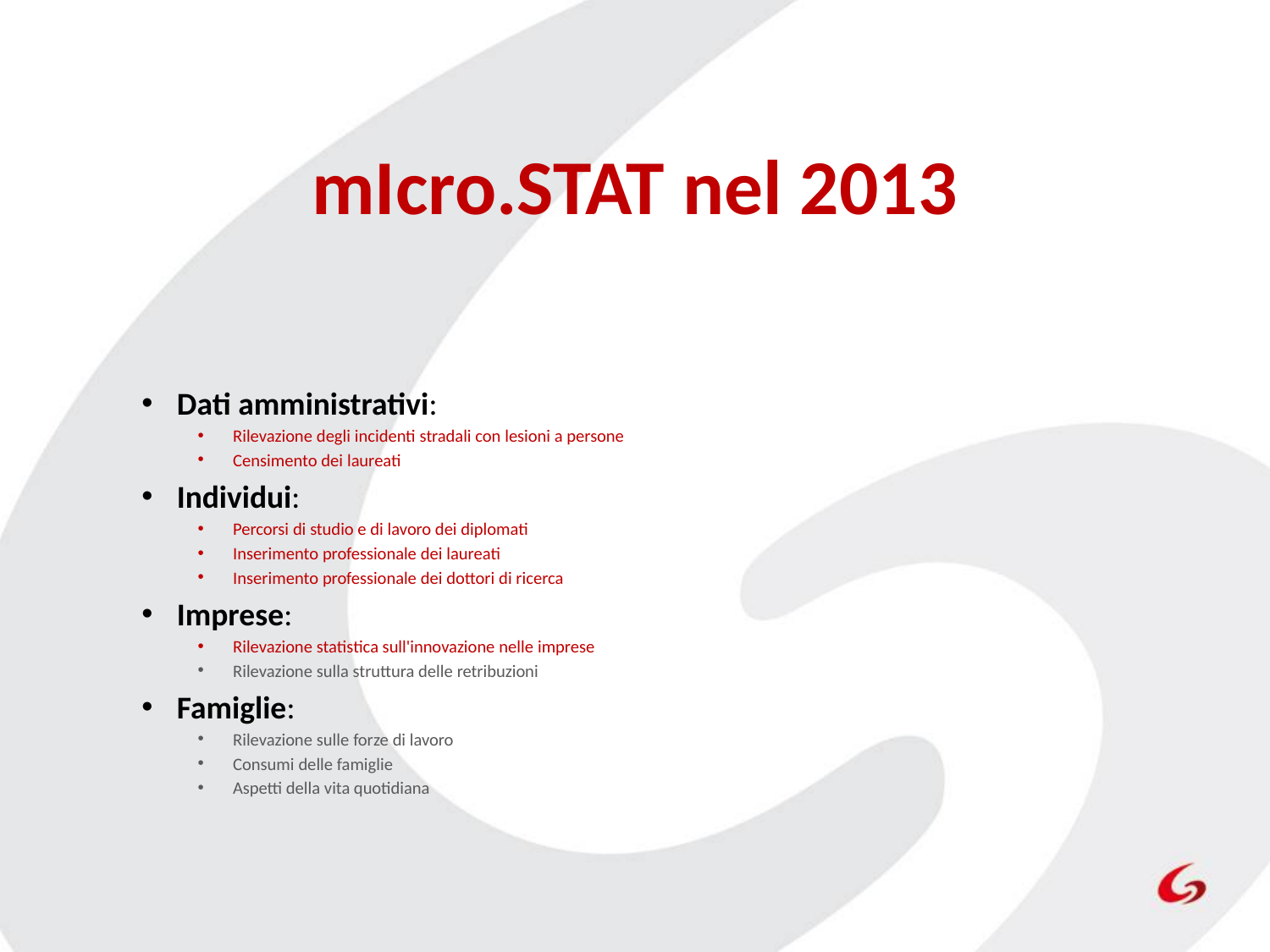

# mIcro.STAT nel 2013
Dati amministrativi:
Rilevazione degli incidenti stradali con lesioni a persone
Censimento dei laureati
Individui:
Percorsi di studio e di lavoro dei diplomati
Inserimento professionale dei laureati
Inserimento professionale dei dottori di ricerca
Imprese:
Rilevazione statistica sull'innovazione nelle imprese
Rilevazione sulla struttura delle retribuzioni
Famiglie:
Rilevazione sulle forze di lavoro
Consumi delle famiglie
Aspetti della vita quotidiana